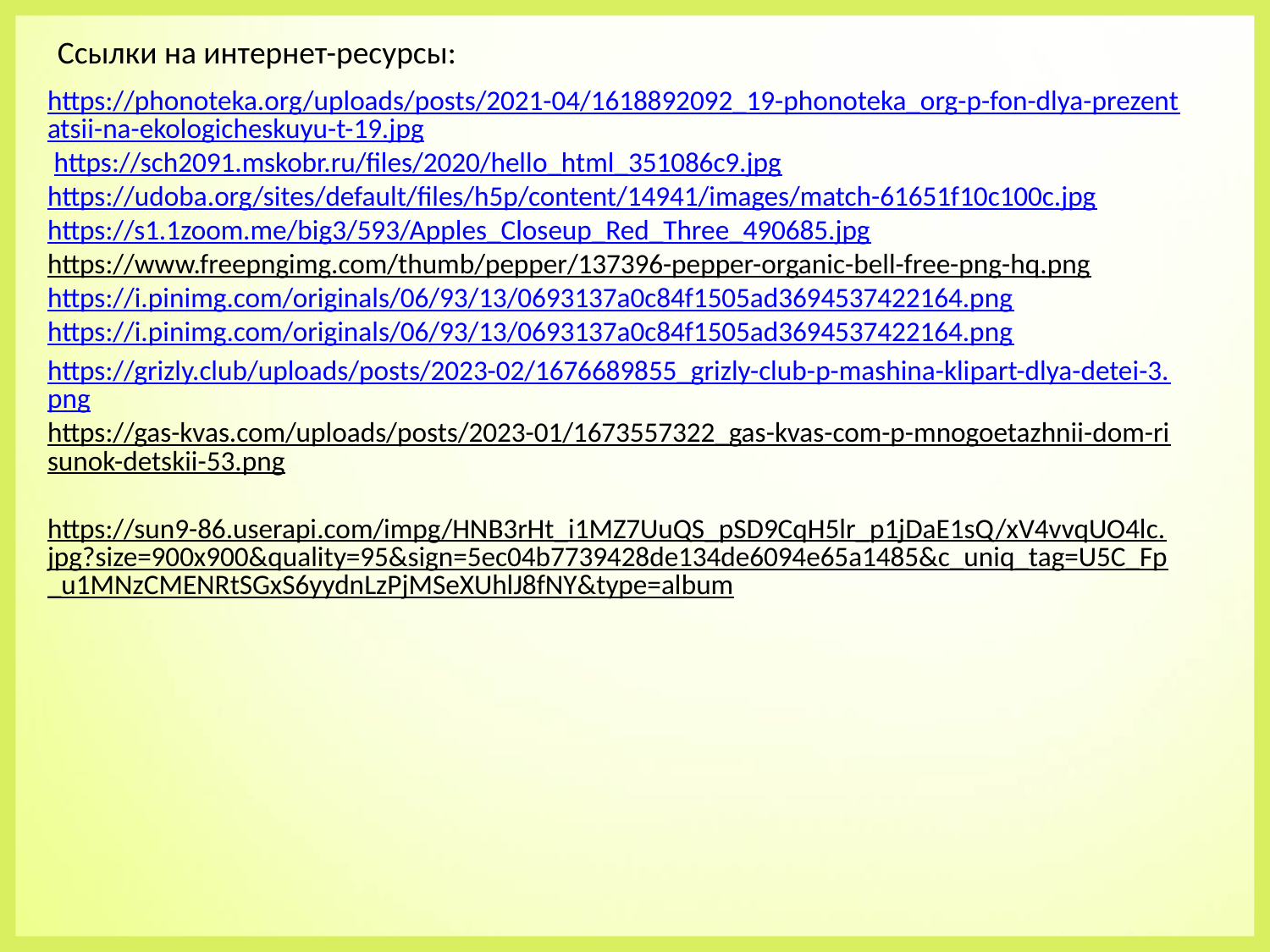

Ссылки на интернет-ресурсы:
https://phonoteka.org/uploads/posts/2021-04/1618892092_19-phonoteka_org-p-fon-dlya-prezentatsii-na-ekologicheskuyu-t-19.jpg https://sch2091.mskobr.ru/files/2020/hello_html_351086c9.jpg https://udoba.org/sites/default/files/h5p/content/14941/images/match-61651f10c100c.jpg https://s1.1zoom.me/big3/593/Apples_Closeup_Red_Three_490685.jpg https://www.freepngimg.com/thumb/pepper/137396-pepper-organic-bell-free-png-hq.png https://i.pinimg.com/originals/06/93/13/0693137a0c84f1505ad3694537422164.png https://i.pinimg.com/originals/06/93/13/0693137a0c84f1505ad3694537422164.png
https://grizly.club/uploads/posts/2023-02/1676689855_grizly-club-p-mashina-klipart-dlya-detei-3.png
https://gas-kvas.com/uploads/posts/2023-01/1673557322_gas-kvas-com-p-mnogoetazhnii-dom-risunok-detskii-53.png
https://sun9-86.userapi.com/impg/HNB3rHt_i1MZ7UuQS_pSD9CqH5lr_p1jDaE1sQ/xV4vvqUO4lc.jpg?size=900x900&quality=95&sign=5ec04b7739428de134de6094e65a1485&c_uniq_tag=U5C_Fp_u1MNzCMENRtSGxS6yydnLzPjMSeXUhlJ8fNY&type=album